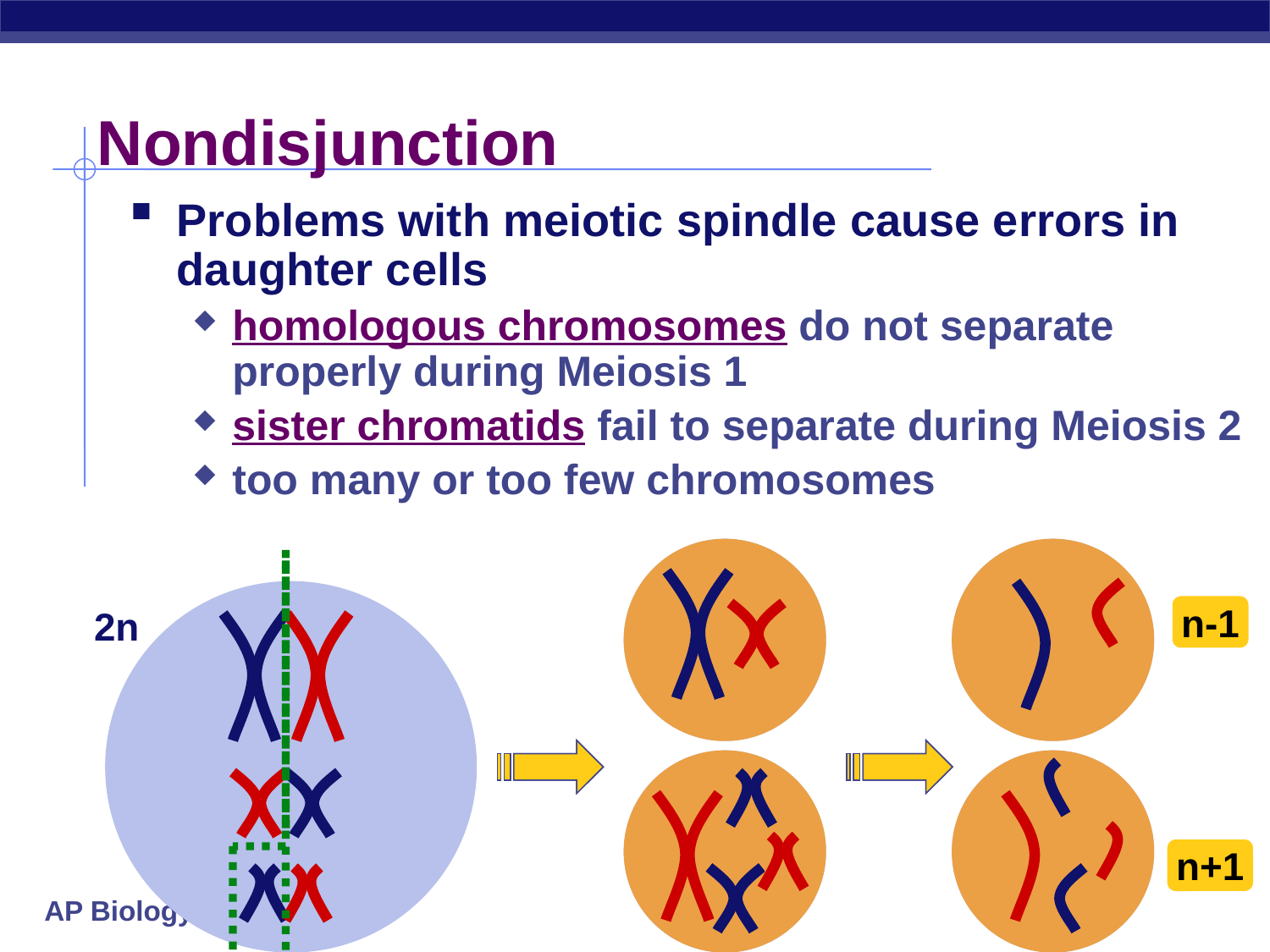

# Nondisjunction
Problems with meiotic spindle cause errors in daughter cells
homologous chromosomes do not separate properly during Meiosis 1
sister chromatids fail to separate during Meiosis 2
too many or too few chromosomes

n
n
2n
n-1

n+1